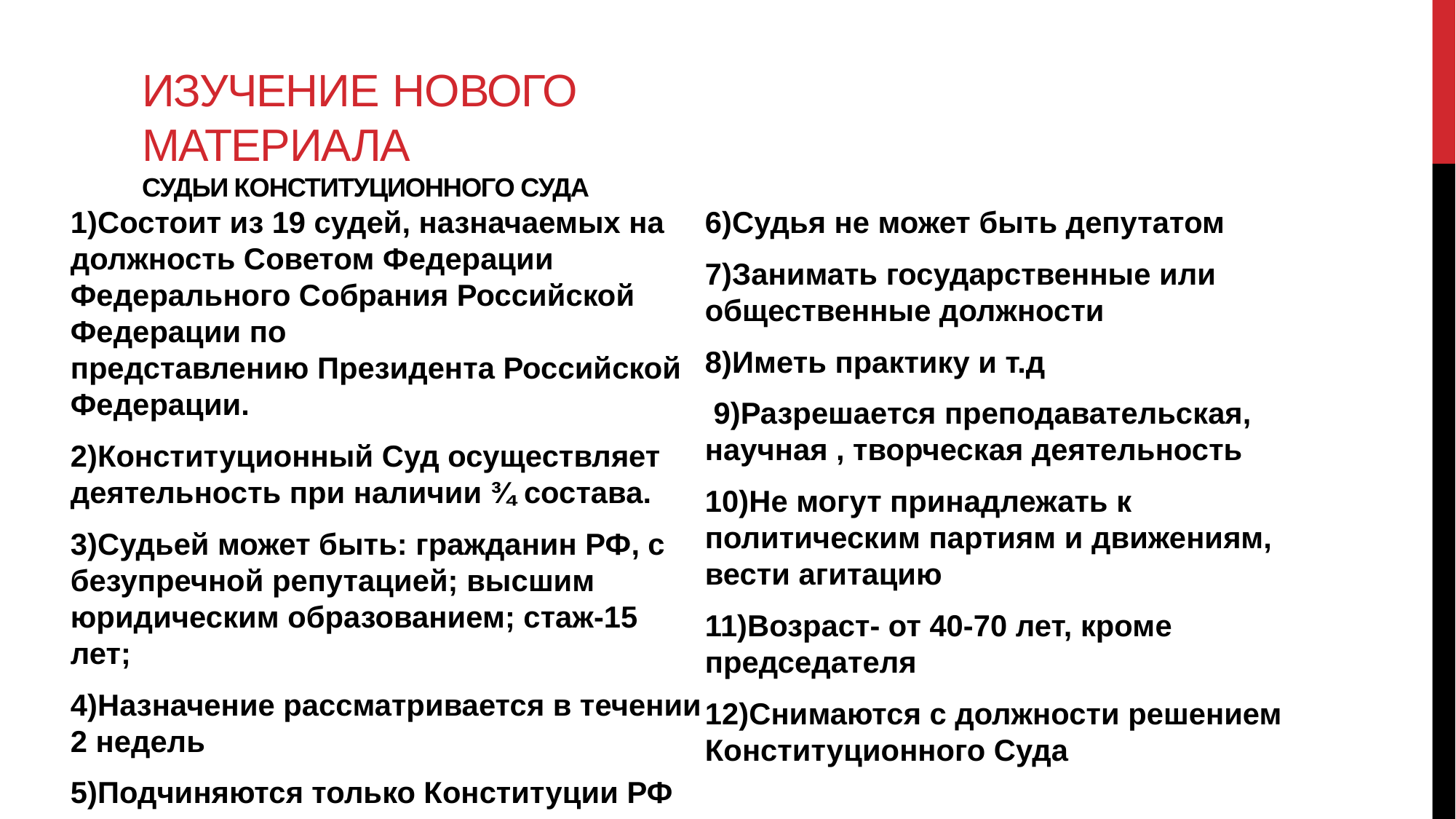

# Изучение нового материала Судьи Конституционного Суда
1)Состоит из 19 судей, назначаемых на должность Советом Федерации Федерального Собрания Российской Федерации по представлению Президента Российской Федерации.
2)Конституционный Суд осуществляет деятельность при наличии ¾ состава.
3)Судьей может быть: гражданин РФ, с безупречной репутацией; высшим юридическим образованием; стаж-15 лет;
4)Назначение рассматривается в течении 2 недель
5)Подчиняются только Конституции РФ
6)Судья не может быть депутатом
7)Занимать государственные или общественные должности
8)Иметь практику и т.д
 9)Разрешается преподавательская, научная , творческая деятельность
10)Не могут принадлежать к политическим партиям и движениям, вести агитацию
11)Возраст- от 40-70 лет, кроме председателя
12)Снимаются с должности решением Конституционного Суда